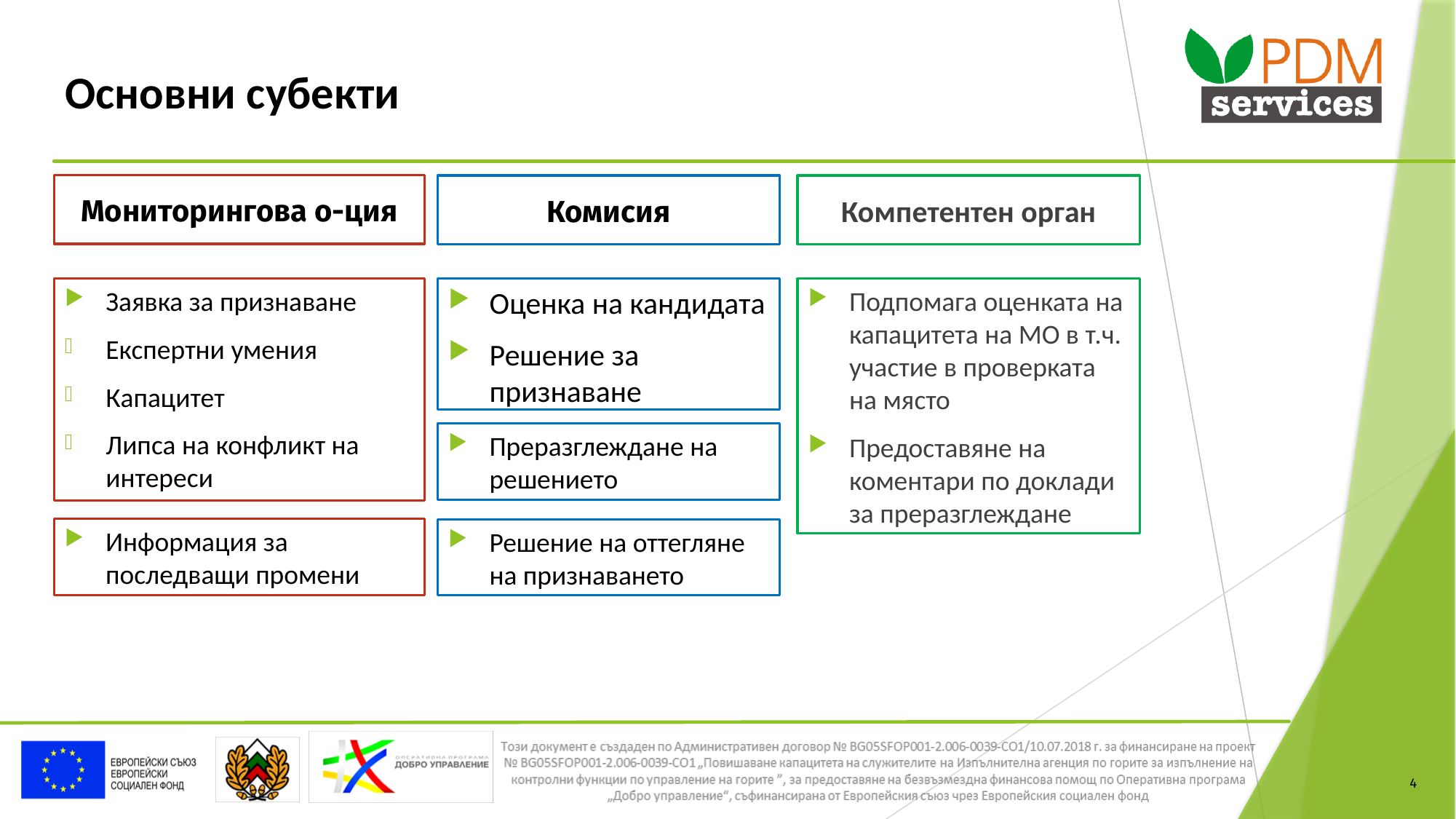

# Основни субекти
Мониторингова о-ция
Комисия
Компетентен орган
Подпомага оценката на капацитета на МО в т.ч. участие в проверката на място
Предоставяне на коментари по доклади за преразглеждане
Оценка на кандидата
Решение за признаване
Заявка за признаване
Експертни умения
Капацитет
Липса на конфликт на интереси
Преразглеждане на решението
Информация за последващи промени
Решение на оттегляне на признаването
4